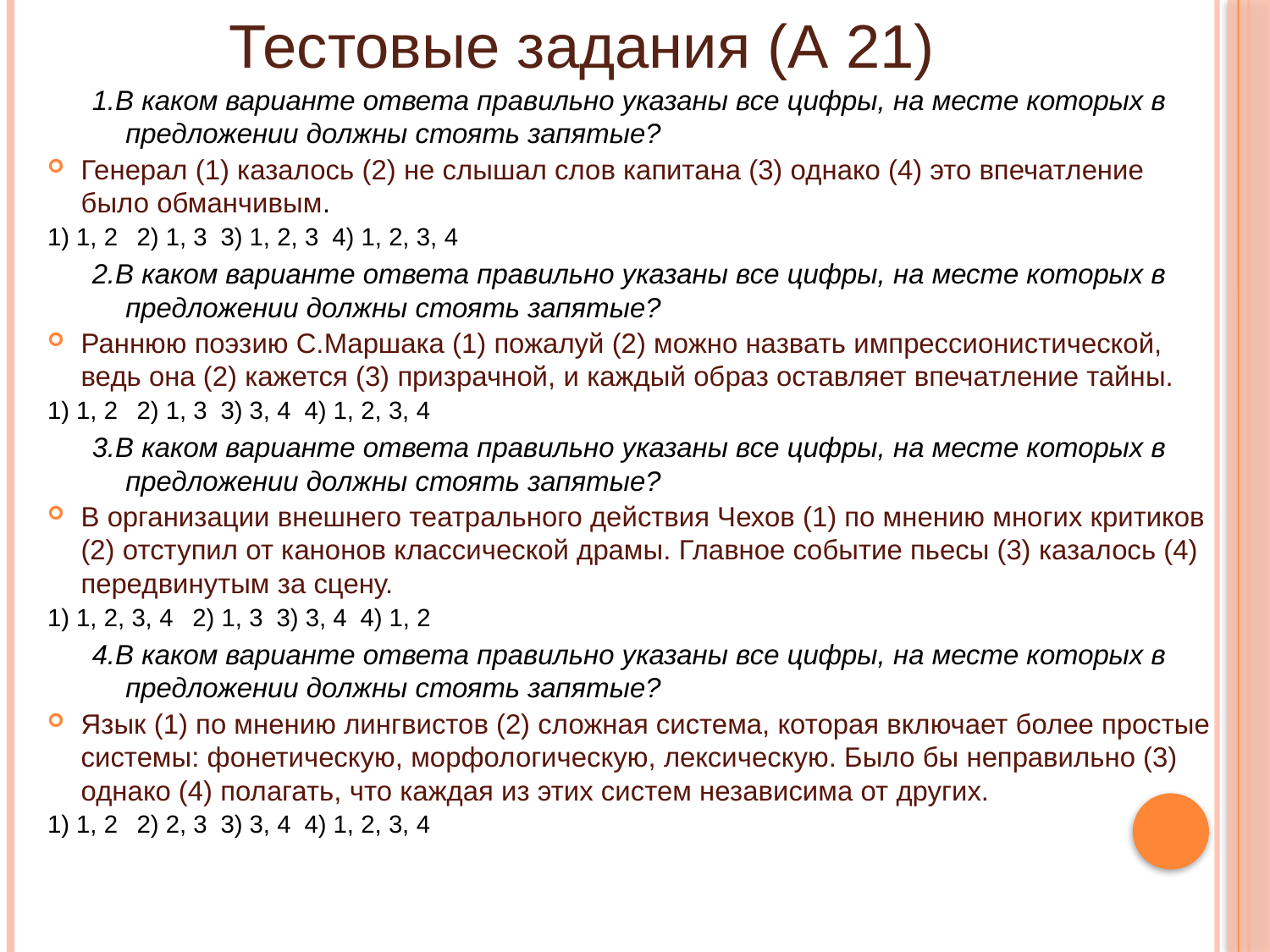

# Тестовые задания (А 21)
1.В каком варианте ответа правильно указаны все цифры, на месте которых в предложении должны стоять запятые?
Генерал (1) казалось (2) не слышал слов капитана (3) однако (4) это впечатление было обманчивым.
1) 1, 2		2) 1, 3		3) 1, 2, 3		4) 1, 2, 3, 4
2.В каком варианте ответа правильно указаны все цифры, на месте которых в предложении должны стоять запятые?
Раннюю поэзию С.Маршака (1) пожалуй (2) можно назвать импрессионистической, ведь она (2) кажется (3) призрачной, и каждый образ оставляет впечатление тайны.
1) 1, 2		2) 1, 3		3) 3, 4		4) 1, 2, 3, 4
3.В каком варианте ответа правильно указаны все цифры, на месте которых в предложении должны стоять запятые?
В организации внешнего театрального действия Чехов (1) по мнению многих критиков (2) отступил от канонов классической драмы. Главное событие пьесы (3) казалось (4) передвинутым за сцену.
1) 1, 2, 3, 4		2) 1, 3		3) 3, 4		4) 1, 2
4.В каком варианте ответа правильно указаны все цифры, на месте которых в предложении должны стоять запятые?
Язык (1) по мнению лингвистов (2) сложная система, которая включает более простые системы: фонетическую, морфологическую, лексическую. Было бы неправильно (3) однако (4) полагать, что каждая из этих систем независима от других.
1) 1, 2		2) 2, 3		3) 3, 4		4) 1, 2, 3, 4